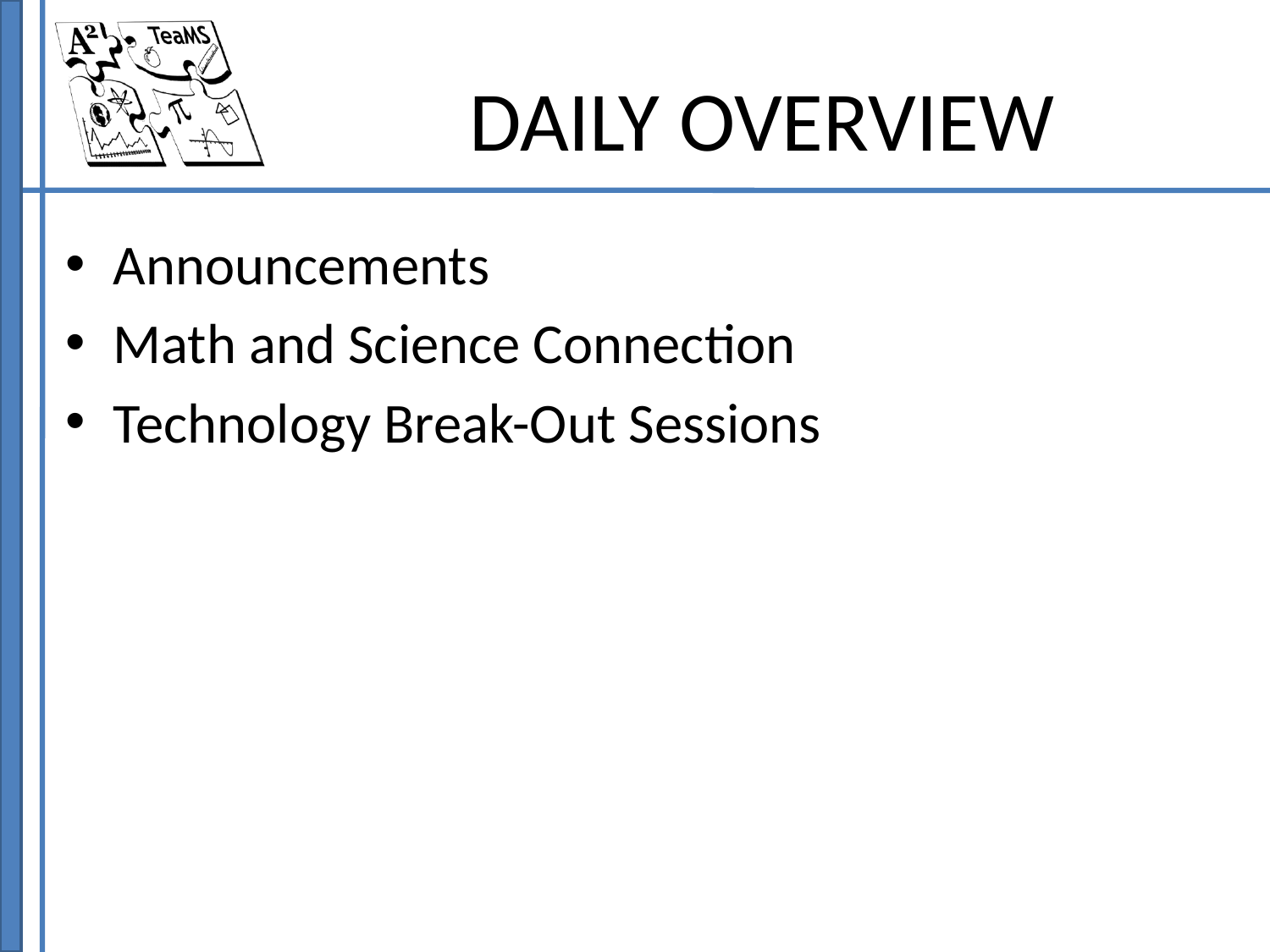

# DAILY OVERVIEW
Announcements
Math and Science Connection
Technology Break-Out Sessions